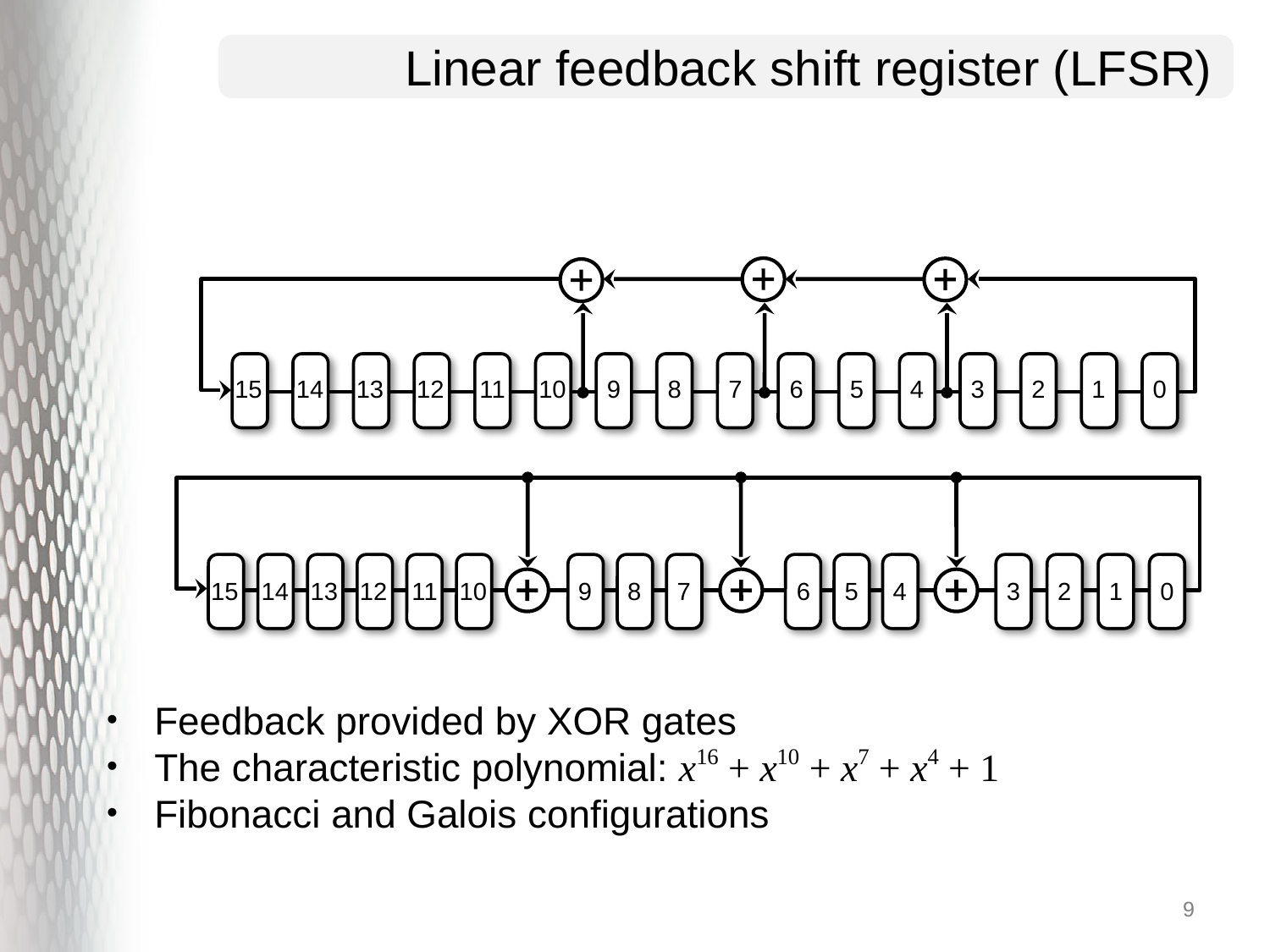

# Linear feedback shift register (LFSR)

15
14
13
12
11
10
9
8
7
6
5
4
3
2
1
0

15
14
13
12
11
10
9
8
7
6
5
4
3
2
1
0
Feedback provided by XOR gates
The characteristic polynomial: x16 + x10 + x7 + x4 + 1
Fibonacci and Galois configurations